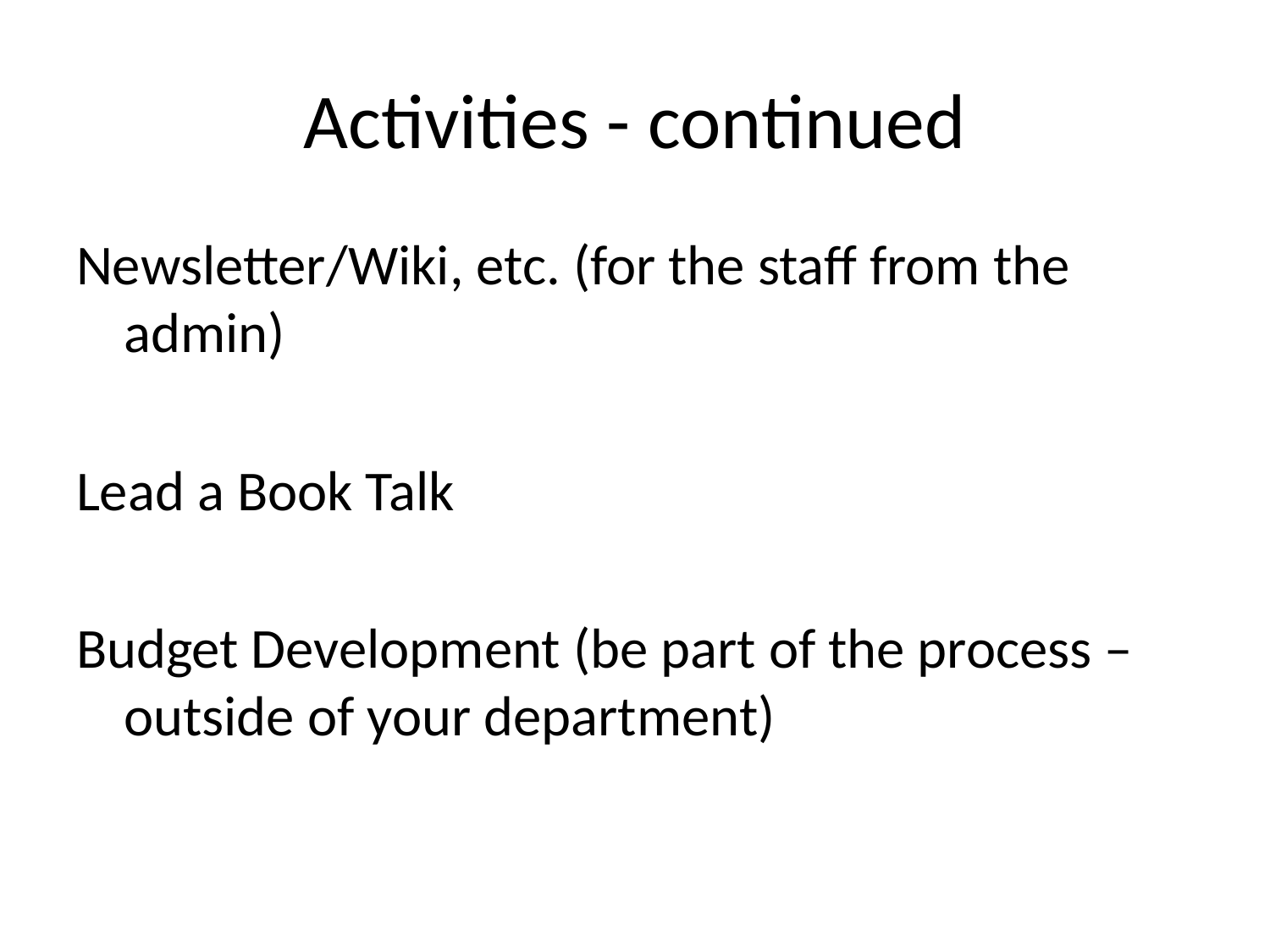

# Activities - continued
Newsletter/Wiki, etc. (for the staff from the admin)

Lead a Book Talk

Budget Development (be part of the process – outside of your department)